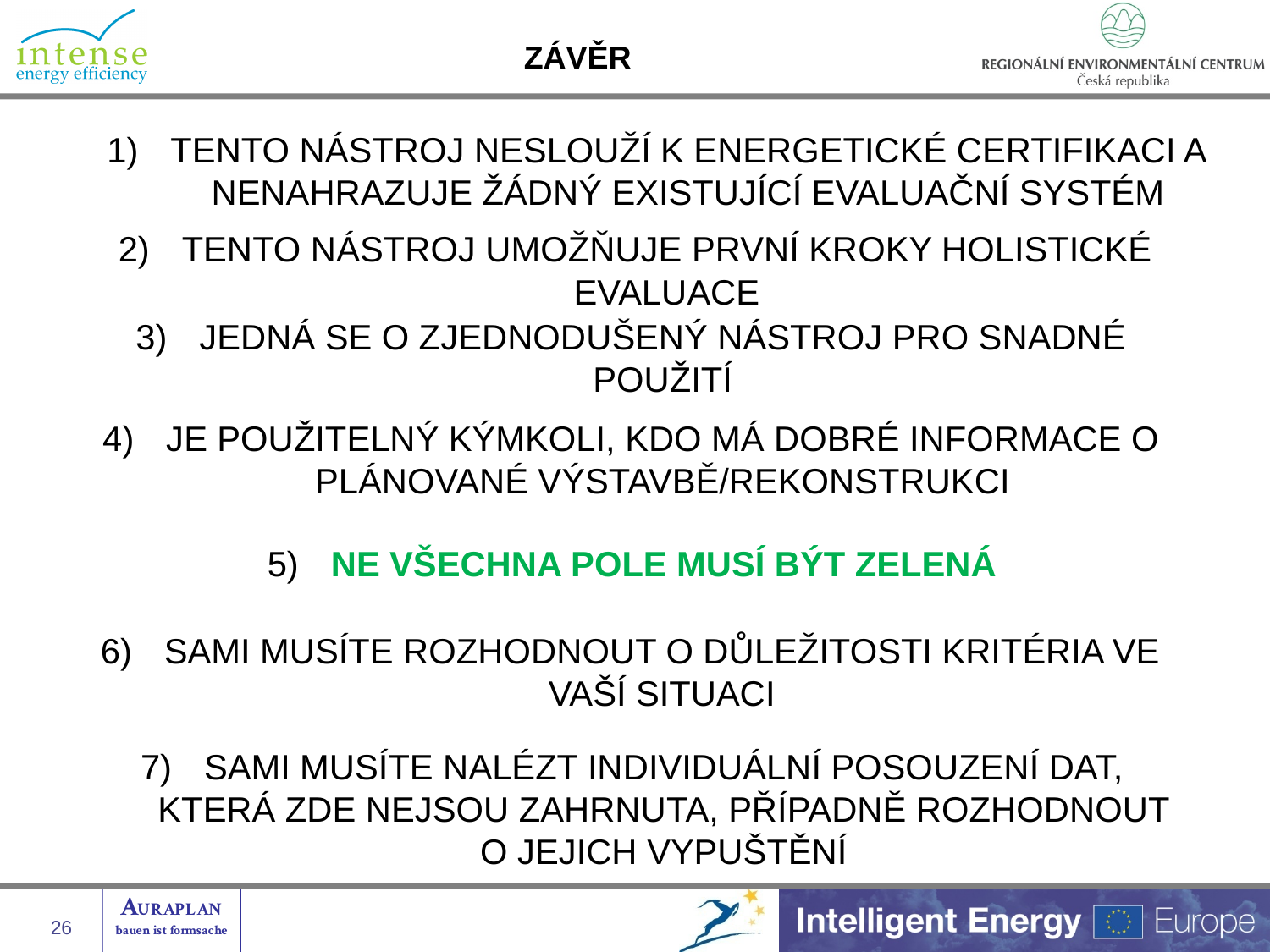

ZÁVĚR
TENTO NÁSTROJ NESLOUŽÍ K ENERGETICKÉ CERTIFIKACI A NENAHRAZUJE ŽÁDNÝ EXISTUJÍCÍ EVALUAČNÍ SYSTÉM
2)	TENTO NÁSTROJ UMOŽŇUJE PRVNÍ KROKY HOLISTICKÉ EVALUACE
3)	JEDNÁ SE O ZJEDNODUŠENÝ NÁSTROJ PRO SNADNÉ POUŽITÍ
4)	JE POUŽITELNÝ KÝMKOLI, KDO MÁ DOBRÉ INFORMACE O PLÁNOVANÉ VÝSTAVBĚ/REKONSTRUKCI
5)	NE VŠECHNA POLE MUSÍ BÝT ZELENÁ
SAMI MUSÍTE ROZHODNOUT O DŮLEŽITOSTI KRITÉRIA VE VAŠÍ SITUACI
SAMI MUSÍTE NALÉZT INDIVIDUÁLNÍ POSOUZENÍ DAT, KTERÁ ZDE NEJSOU ZAHRNUTA, PŘÍPADNĚ ROZHODNOUT O JEJICH VYPUŠTĚNÍ
26